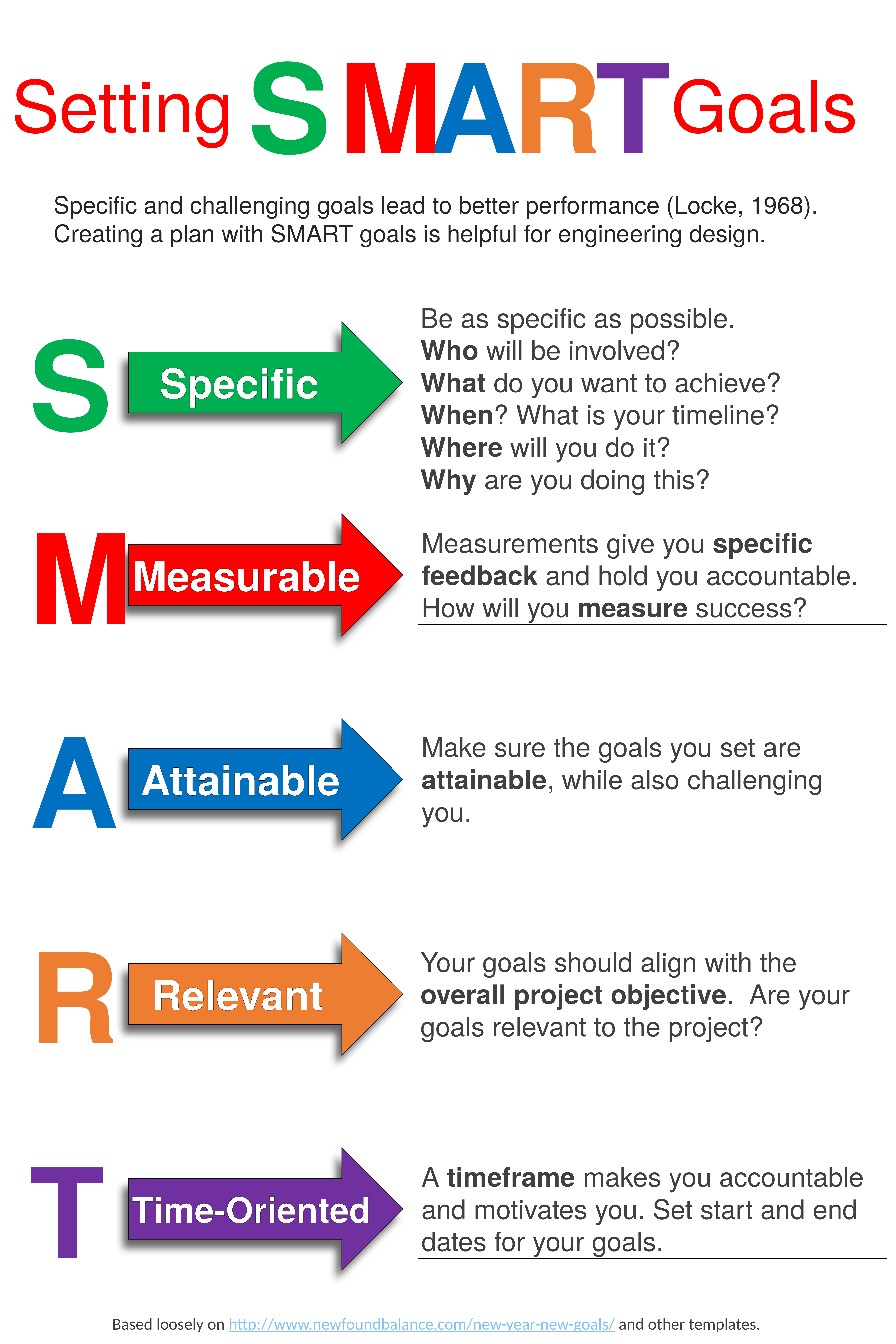

T
S
M
A
R
Setting                      Goals
Specific and challenging goals lead to better performance (Locke, 1968). Creating a plan with SMART goals is helpful for engineering design.
Be as specific as possible.
Who will be involved?
What do you want to achieve?
When? What is your timeline?
Where will you do it?
Why are you doing this?
S

Specific
M

Measurements give you specific feedback and hold you accountable. How will you measure success?
Measurable
A

Make sure the goals you set are attainable, while also challenging
you.
Attainable
R

Your goals should align with the  overall project objective.  Are your goals relevant to the project?
Relevant
T

A timeframe makes you accountable and motivates you. Set start and end dates for your goals.
Time-Oriented
Based loosely on http://www.newfoundbalance.com/new-year-new-goals/ and other templates.